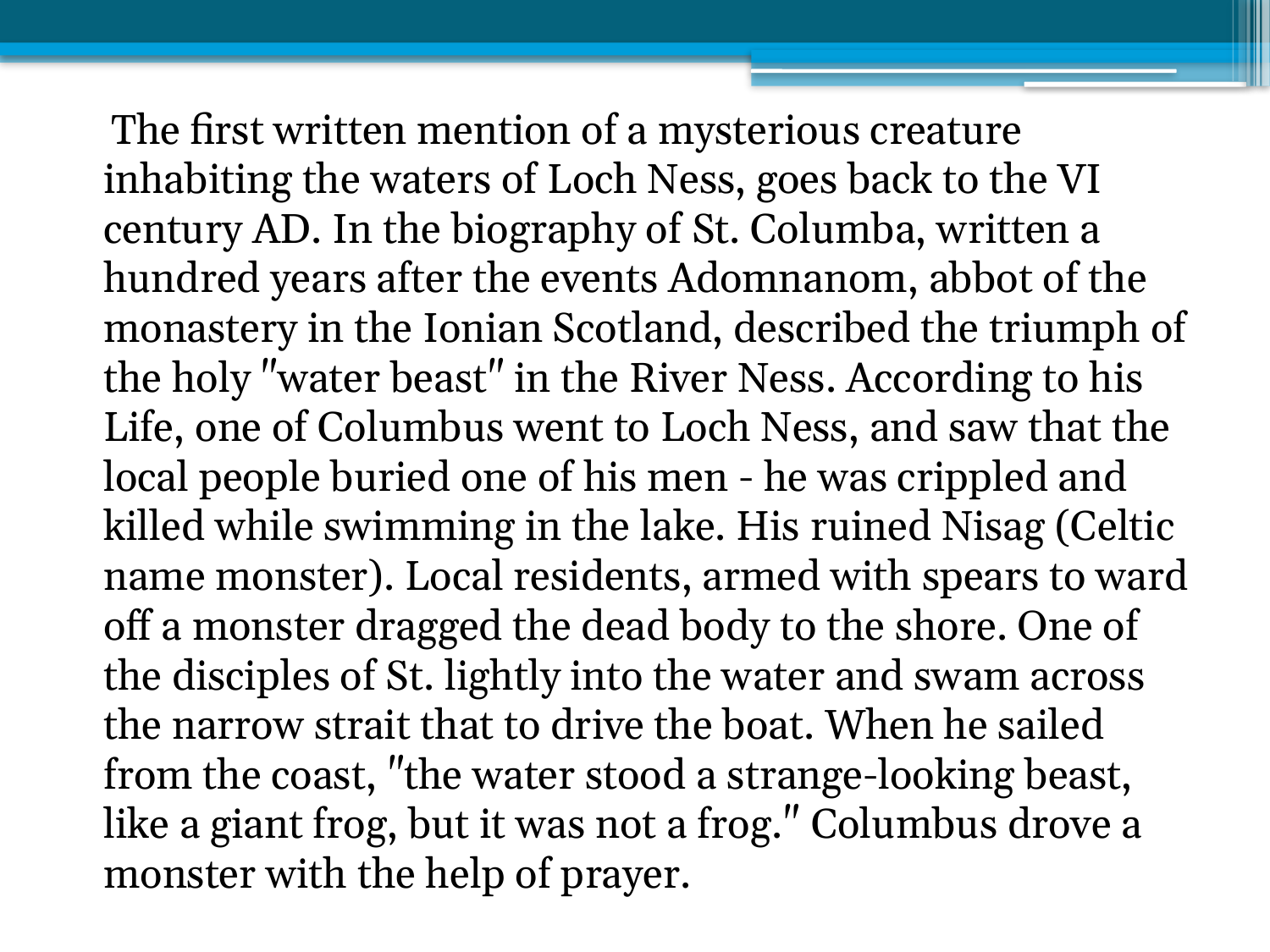

The first written mention of a mysterious creature inhabiting the waters of Loch Ness, goes back to the VI century AD. In the biography of St. Columba, written a hundred years after the events Adomnanom, abbot of the monastery in the Ionian Scotland, described the triumph of the holy "water beast" in the River Ness. According to his Life, one of Columbus went to Loch Ness, and saw that the local people buried one of his men - he was crippled and killed while swimming in the lake. His ruined Nisag (Celtic name monster). Local residents, armed with spears to ward off a monster dragged the dead body to the shore. One of the disciples of St. lightly into the water and swam across the narrow strait that to drive the boat. When he sailed from the coast, "the water stood a strange-looking beast, like a giant frog, but it was not a frog." Columbus drove a monster with the help of prayer.

#